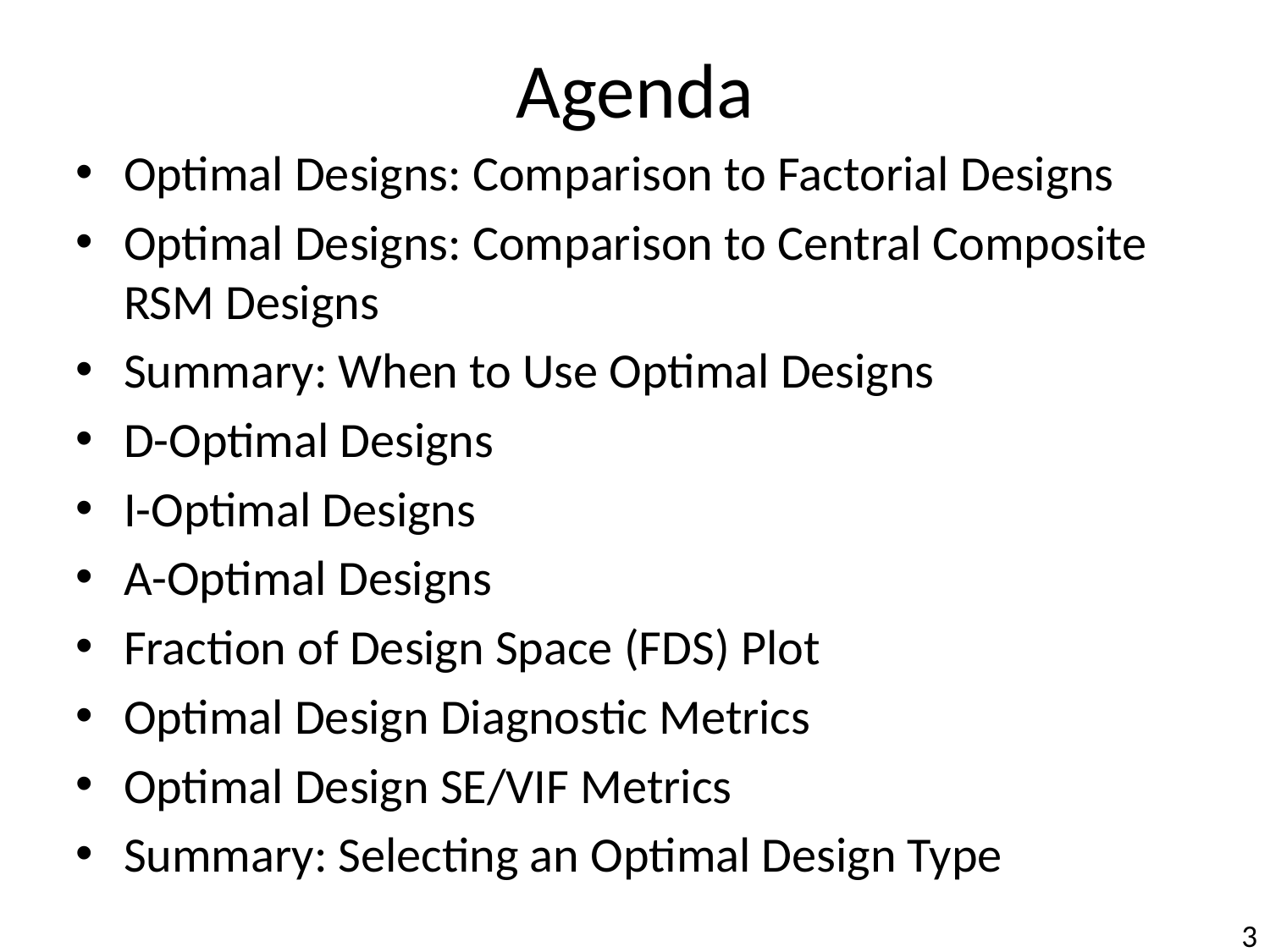

# Agenda
Optimal Designs: Comparison to Factorial Designs
Optimal Designs: Comparison to Central Composite RSM Designs
Summary: When to Use Optimal Designs
D-Optimal Designs
I-Optimal Designs
A-Optimal Designs
Fraction of Design Space (FDS) Plot
Optimal Design Diagnostic Metrics
Optimal Design SE/VIF Metrics
Summary: Selecting an Optimal Design Type